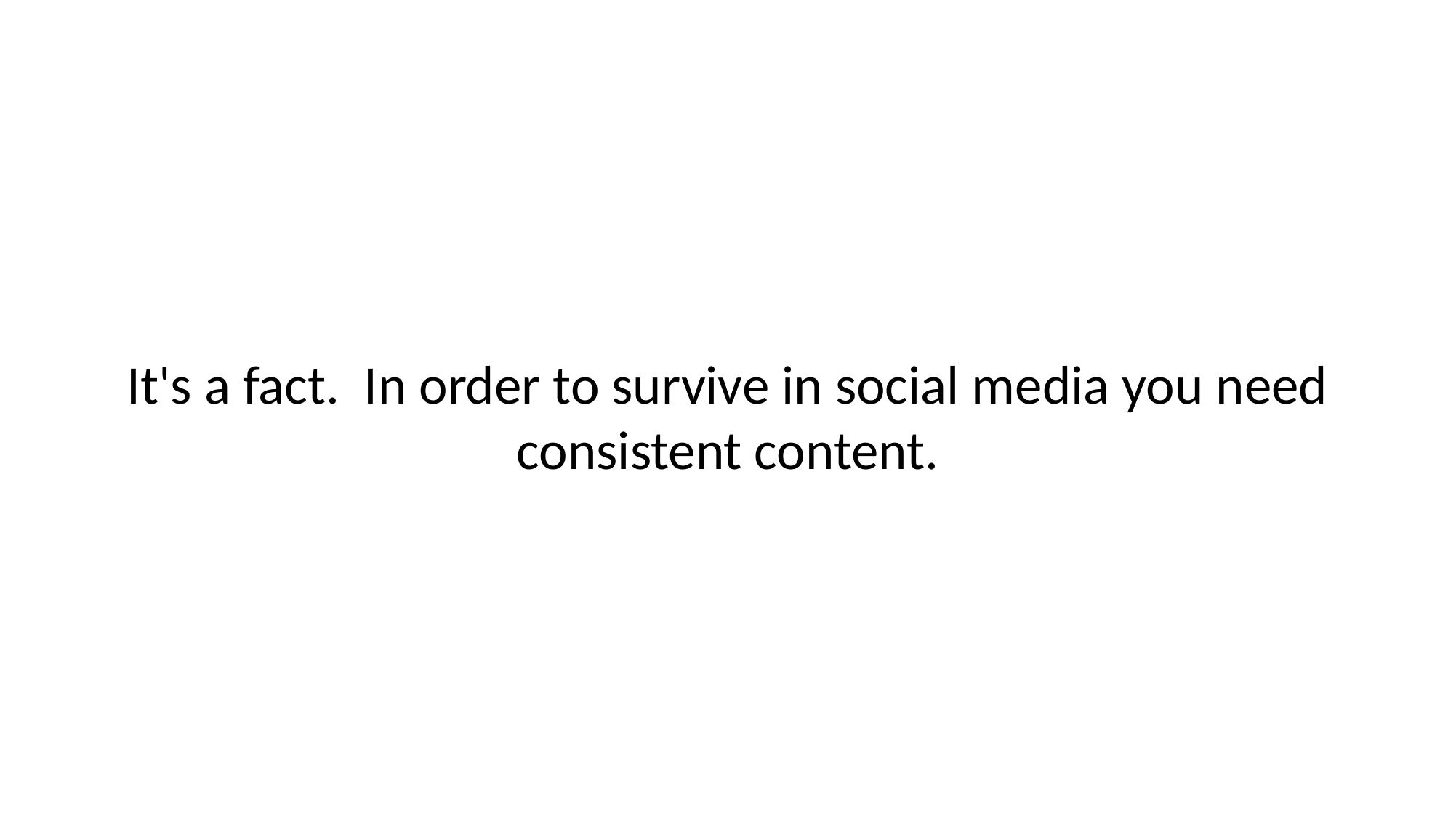

# It's a fact.  In order to survive in social media you need consistent content.